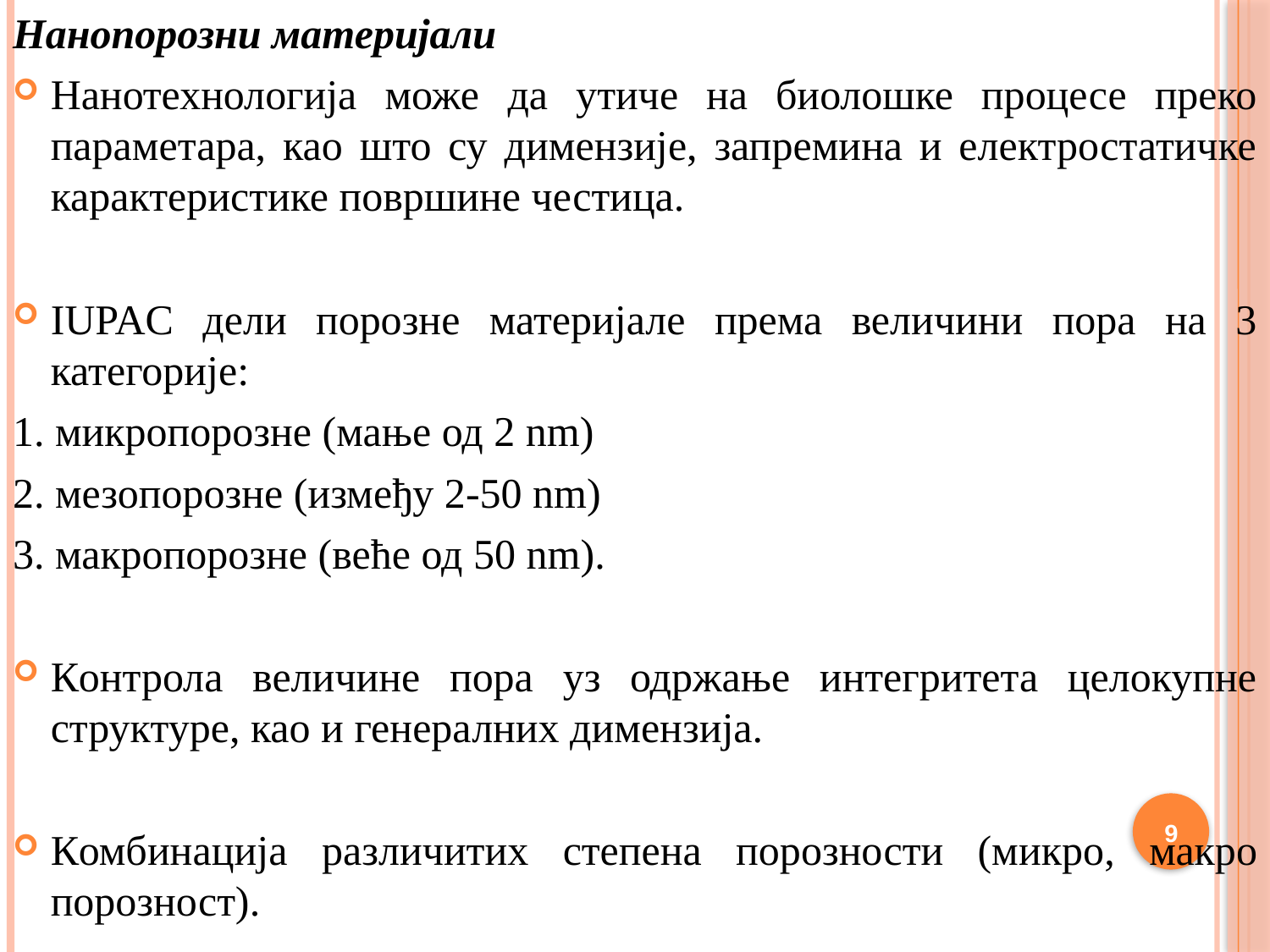

Нанопорозни материјали
Нанотехнологија може да утиче на биолошке процесе преко параметара, као што су димензије, запремина и електростатичке карактеристике површине честица.

IUPAC дели порозне материјале према величини пора на 3 категорије:
1. микропорозне (мање од 2 nm)
2. мезопорозне (између 2-50 nm)
3. макропорозне (веће од 50 nm).

Контрола величине пора уз одржање интегритета целокупне структуре, као и генералних димензија.

Комбинација различитих степена порозности (микро, макро порозност).
9